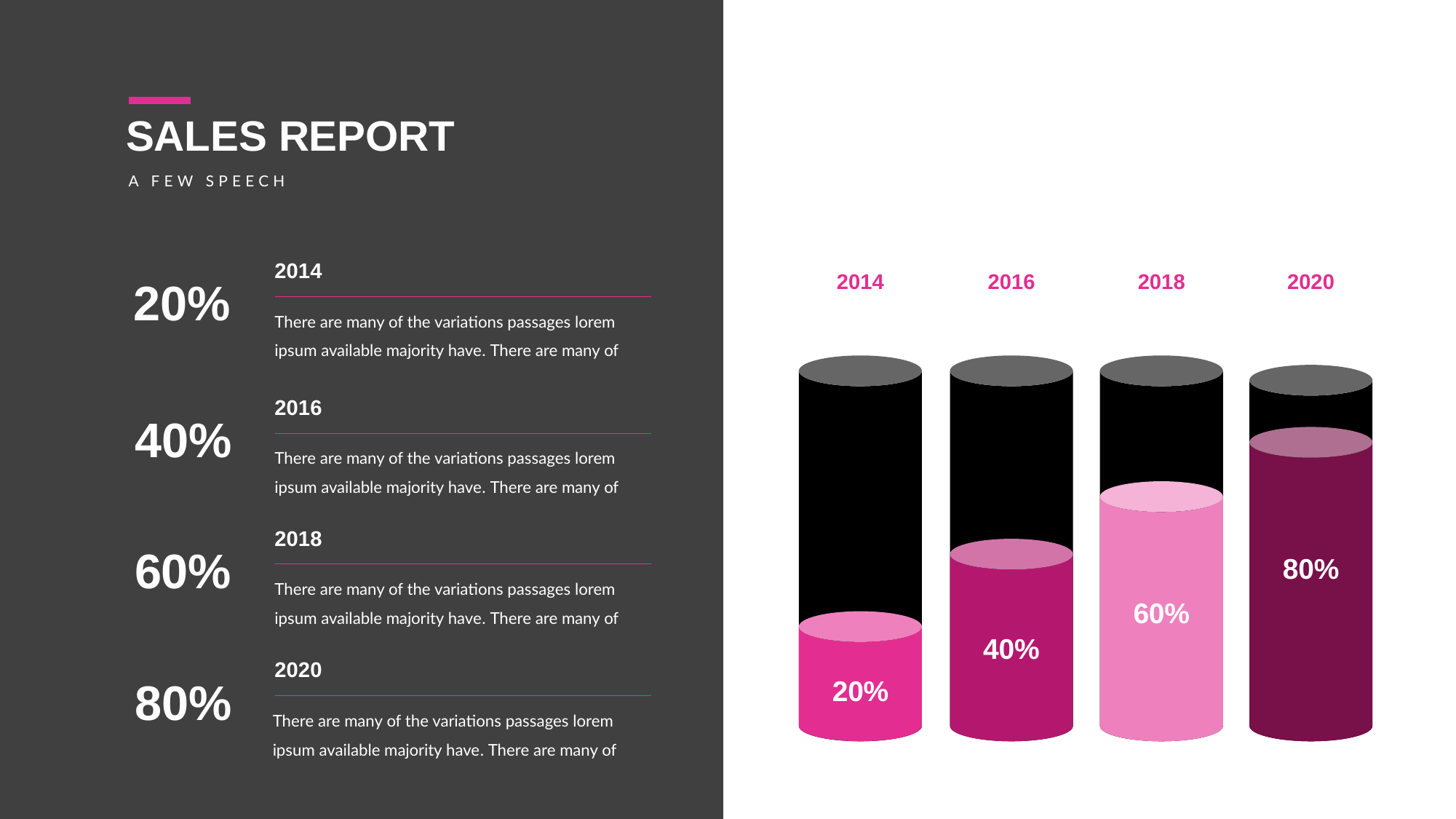

SALES REPORT
A FEW SPEECH
2014
2016
2014
2018
2020
20%
There are many of the variations passages lorem ipsum available majority have. There are many of

2016
40%

There are many of the variations passages lorem ipsum available majority have. There are many of

2018

60%
80%
There are many of the variations passages lorem ipsum available majority have. There are many of
60%

40%
2020
80%
20%
There are many of the variations passages lorem ipsum available majority have. There are many of